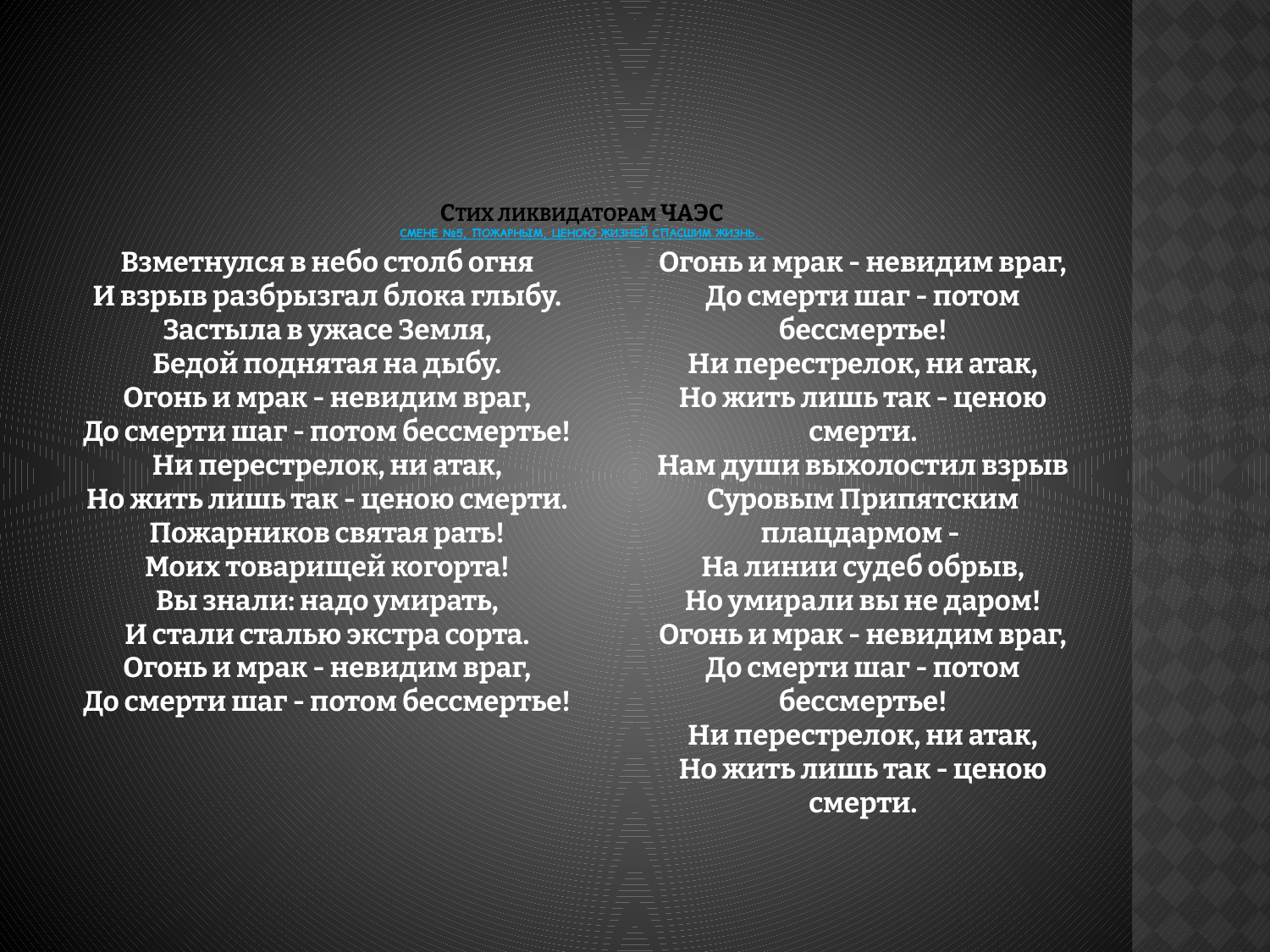

# Стих ликвидаторам ЧАЭС Смене №5, пожарным, ценою жизней спасшим Жизнь.
Взметнулся в небо столб огня
И взрыв разбрызгал блока глыбу.
Застыла в ужасе Земля,
Бедой поднятая на дыбу.
Огонь и мрак - невидим враг,
До смерти шаг - потом бессмертье!
Ни перестрелок, ни атак,
Но жить лишь так - ценою смерти.
Пожарников святая рать!
Моих товарищей когорта!
Вы знали: надо умирать,
И стали сталью экстра сорта. Огонь и мрак - невидим враг,
До смерти шаг - потом бессмертье!
Огонь и мрак - невидим враг,
До смерти шаг - потом бессмертье!
Ни перестрелок, ни атак,
Но жить лишь так - ценою смерти.
Нам души выхолостил взрыв
Суровым Припятским плацдармом -
На линии судеб обрыв,
Но умирали вы не даром!
Огонь и мрак - невидим враг,
До смерти шаг - потом бессмертье!
Ни перестрелок, ни атак,
Но жить лишь так - ценою смерти.